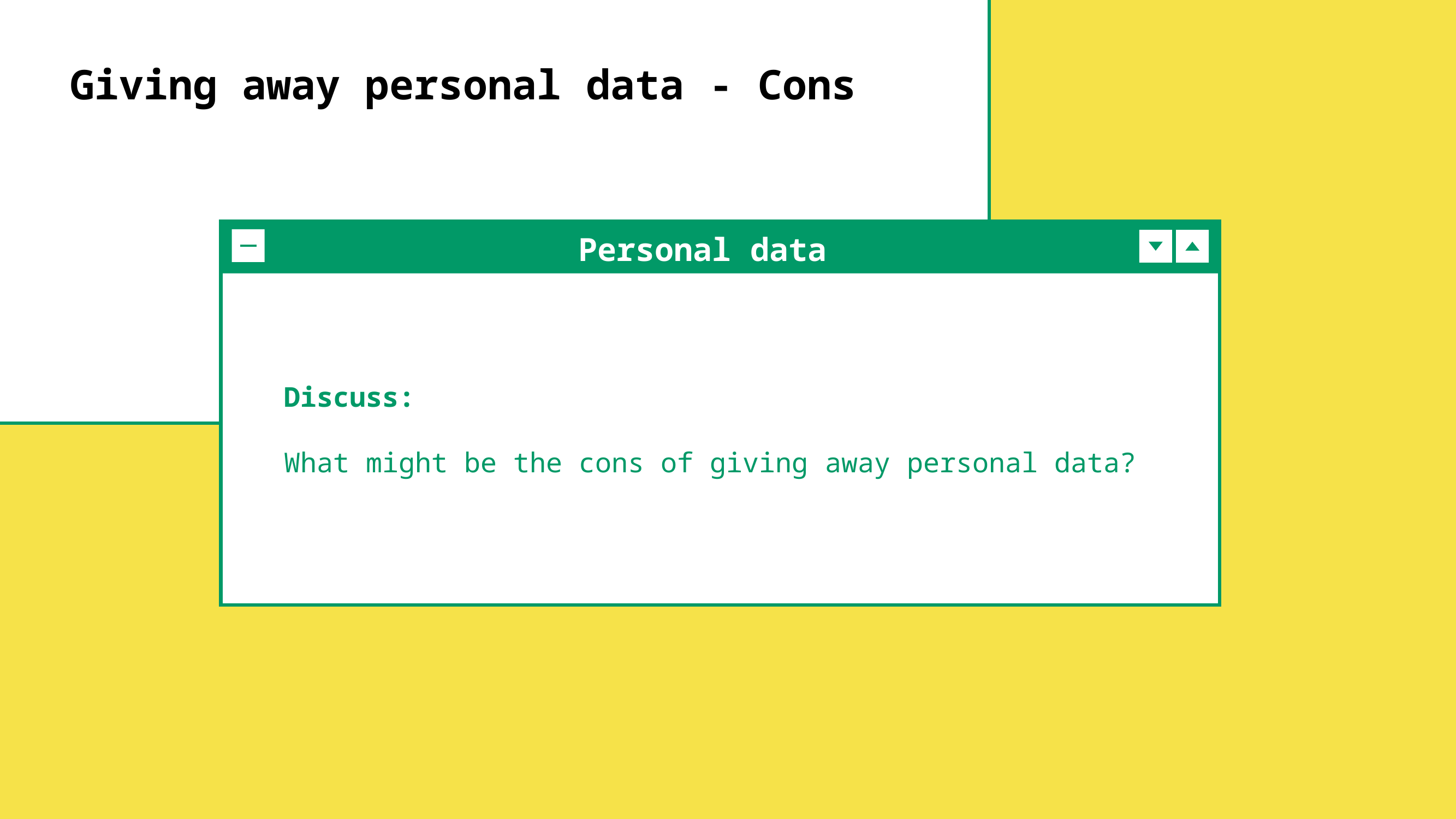

Giving away personal data - Cons

Personal data

Discuss:

What might be the cons of giving away personal data?